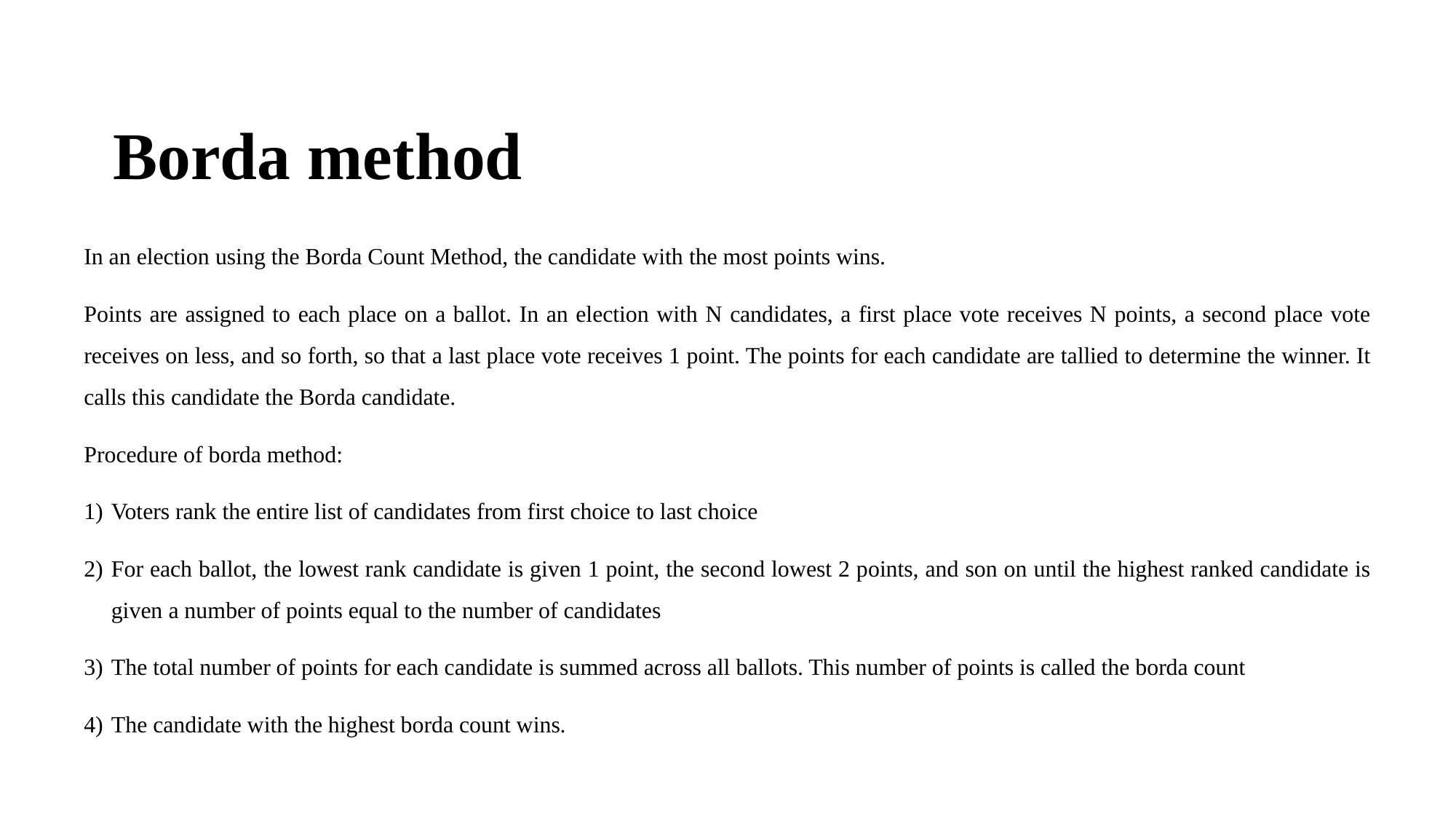

# Borda method
In an election using the Borda Count Method, the candidate with the most points wins.
Points are assigned to each place on a ballot. In an election with N candidates, a first place vote receives N points, a second place vote receives on less, and so forth, so that a last place vote receives 1 point. The points for each candidate are tallied to determine the winner. It calls this candidate the Borda candidate.
Procedure of borda method:
Voters rank the entire list of candidates from first choice to last choice
For each ballot, the lowest rank candidate is given 1 point, the second lowest 2 points, and son on until the highest ranked candidate is given a number of points equal to the number of candidates
The total number of points for each candidate is summed across all ballots. This number of points is called the borda count
The candidate with the highest borda count wins.